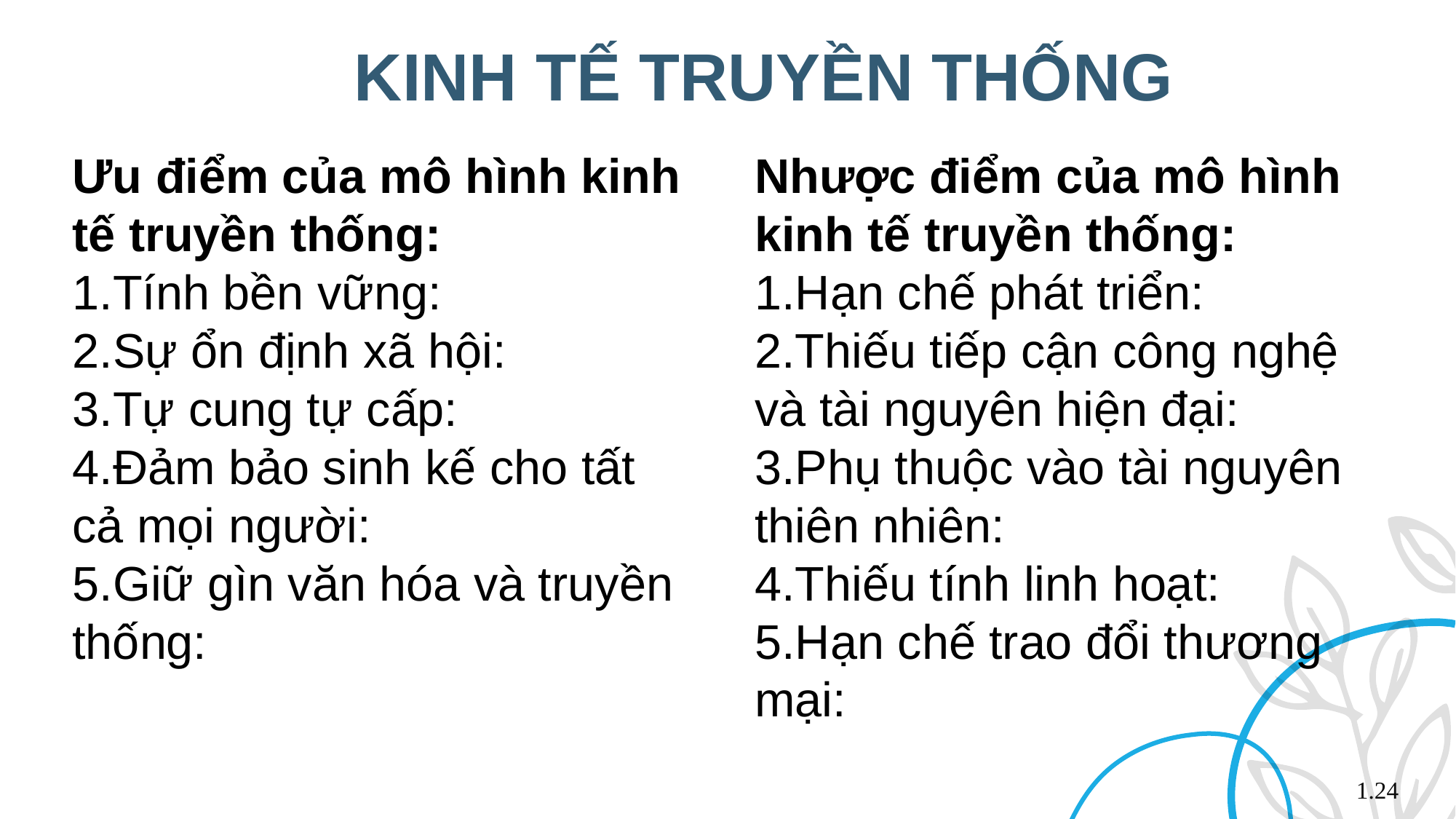

KINH TẾ TRUYỀN THỐNG
Ưu điểm của mô hình kinh tế truyền thống:
Tính bền vững:
Sự ổn định xã hội:
Tự cung tự cấp:
Đảm bảo sinh kế cho tất cả mọi người:
Giữ gìn văn hóa và truyền thống:
Nhược điểm của mô hình kinh tế truyền thống:
Hạn chế phát triển:
Thiếu tiếp cận công nghệ và tài nguyên hiện đại:
Phụ thuộc vào tài nguyên thiên nhiên:
Thiếu tính linh hoạt:
Hạn chế trao đổi thương mại:

1.24